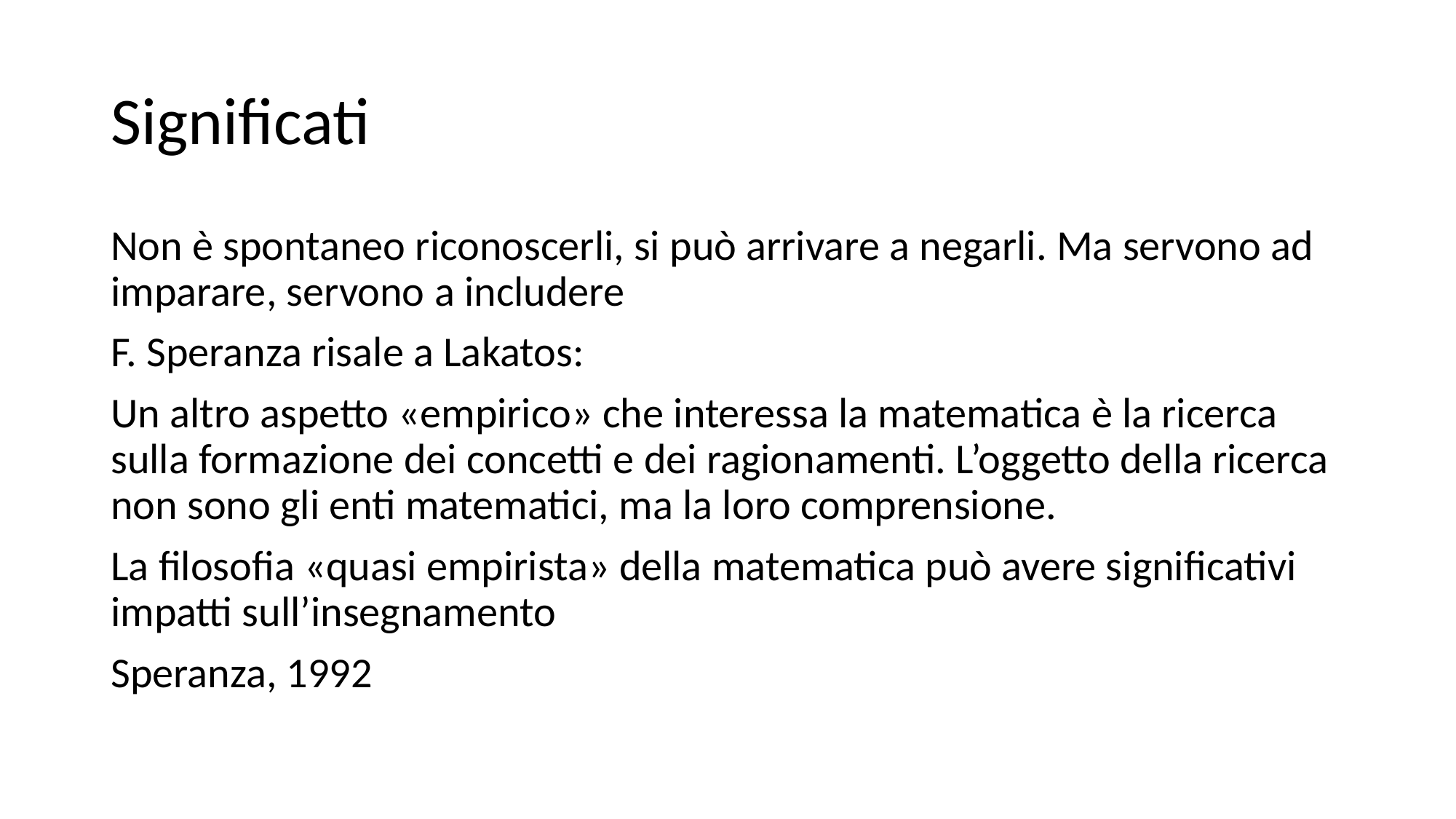

# Significati
Non è spontaneo riconoscerli, si può arrivare a negarli. Ma servono ad imparare, servono a includere
F. Speranza risale a Lakatos:
Un altro aspetto «empirico» che interessa la matematica è la ricerca sulla formazione dei concetti e dei ragionamenti. L’oggetto della ricerca non sono gli enti matematici, ma la loro comprensione.
La filosofia «quasi empirista» della matematica può avere significativi impatti sull’insegnamento
Speranza, 1992